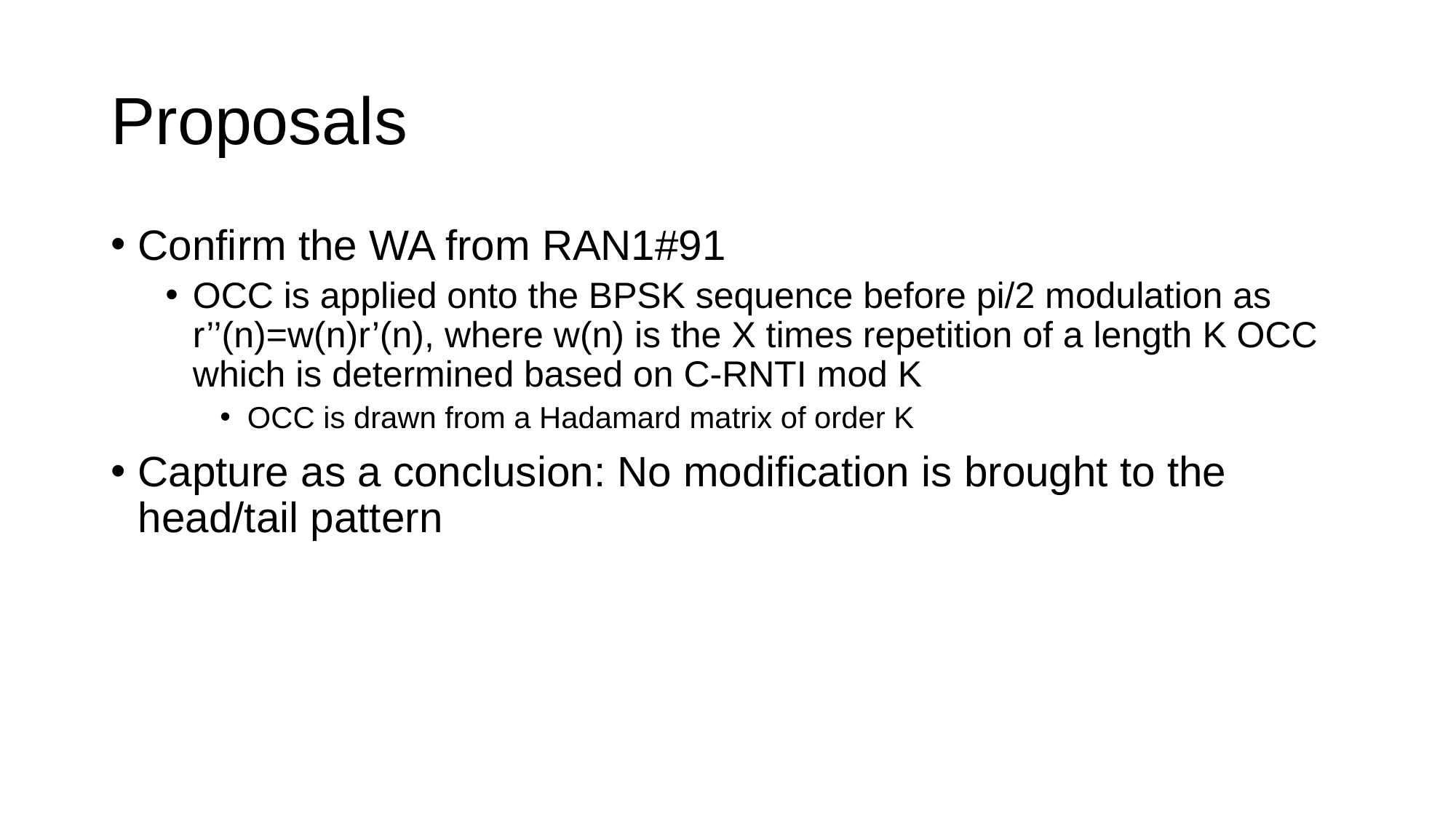

# Proposals
Confirm the WA from RAN1#91
OCC is applied onto the BPSK sequence before pi/2 modulation as r’’(n)=w(n)r’(n), where w(n) is the X times repetition of a length K OCC which is determined based on C-RNTI mod K
OCC is drawn from a Hadamard matrix of order K
Capture as a conclusion: No modification is brought to the head/tail pattern